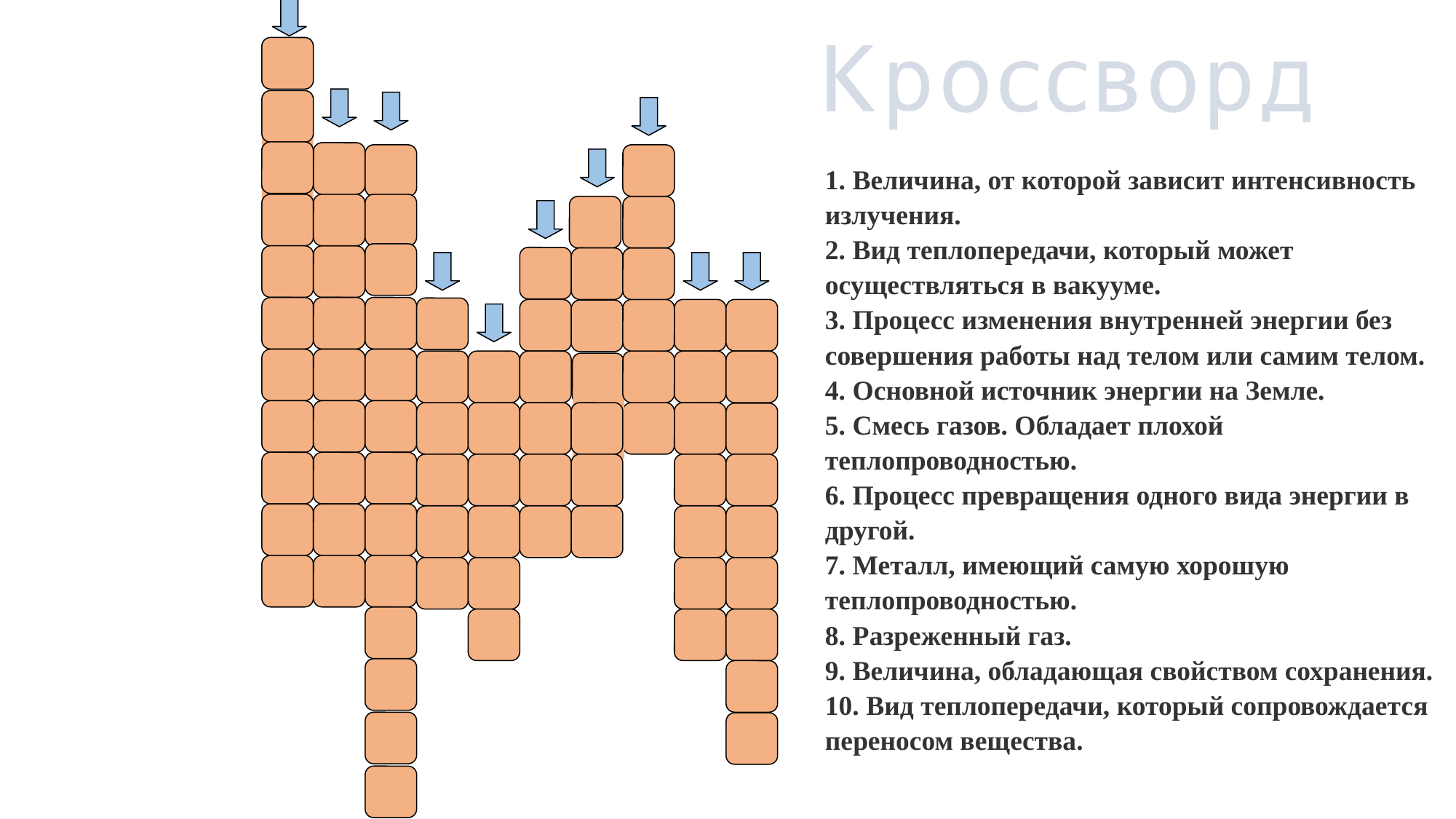

Кроссворд

1. Величина, от которой зависит интенсивность излучения.
2. Вид теплопередачи, который может осуществляться в вакууме.
3. Процесс изменения внутренней энергии без совершения работы над телом или самим телом.
4. Основной источник энергии на Земле.
5. Смесь газов. Обладает плохой теплопроводностью.
6. Процесс превращения одного вида энергии в другой.
7. Металл, имеющий самую хорошую теплопроводностью.
8. Разреженный газ.
9. Величина, обладающая свойством сохранения.
10. Вид теплопередачи, который сопровождается переносом вещества.

е